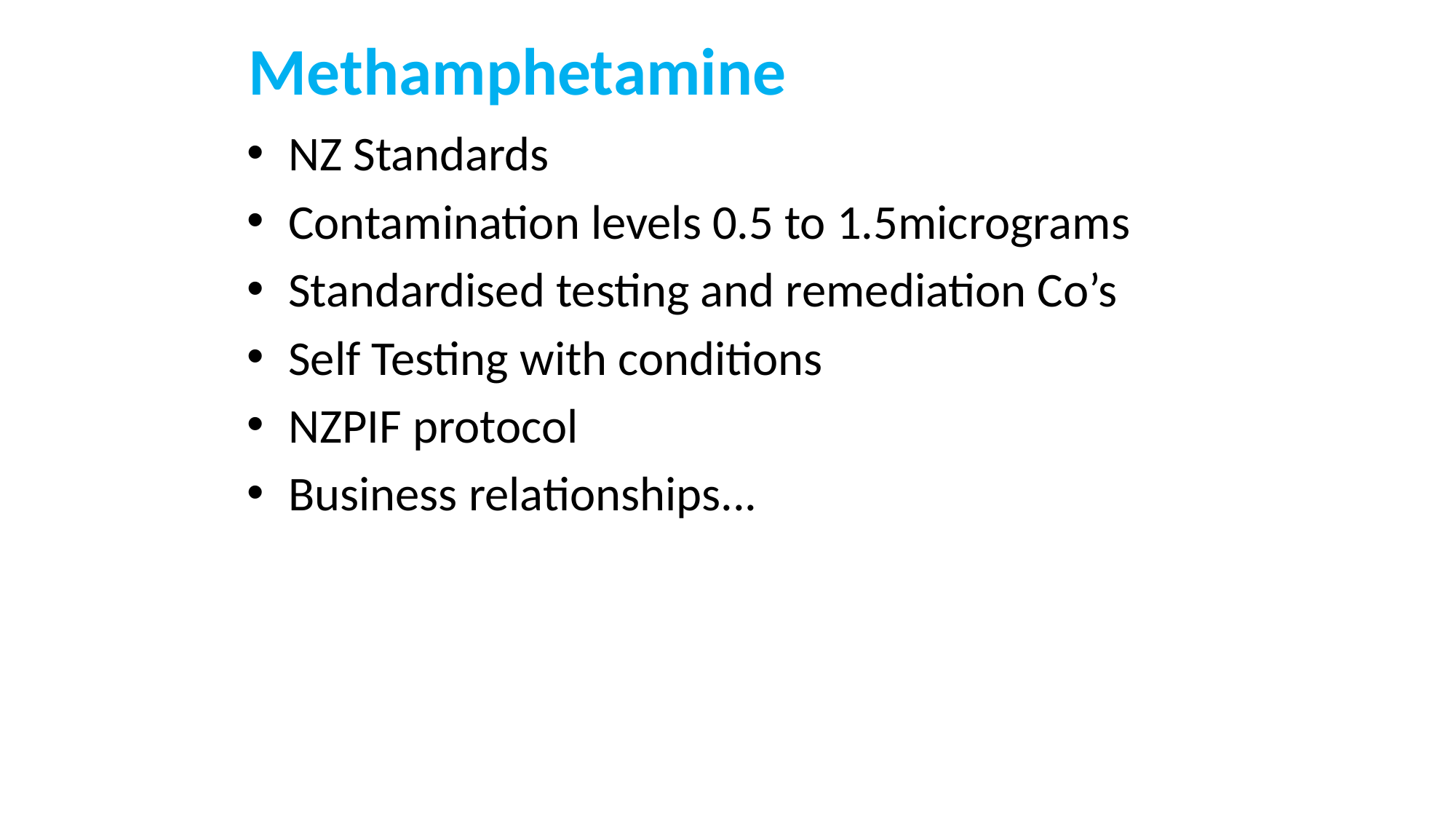

# Methamphetamine
NZ Standards
Contamination levels 0.5 to 1.5micrograms
Standardised testing and remediation Co’s
Self Testing with conditions
NZPIF protocol
Business relationships...